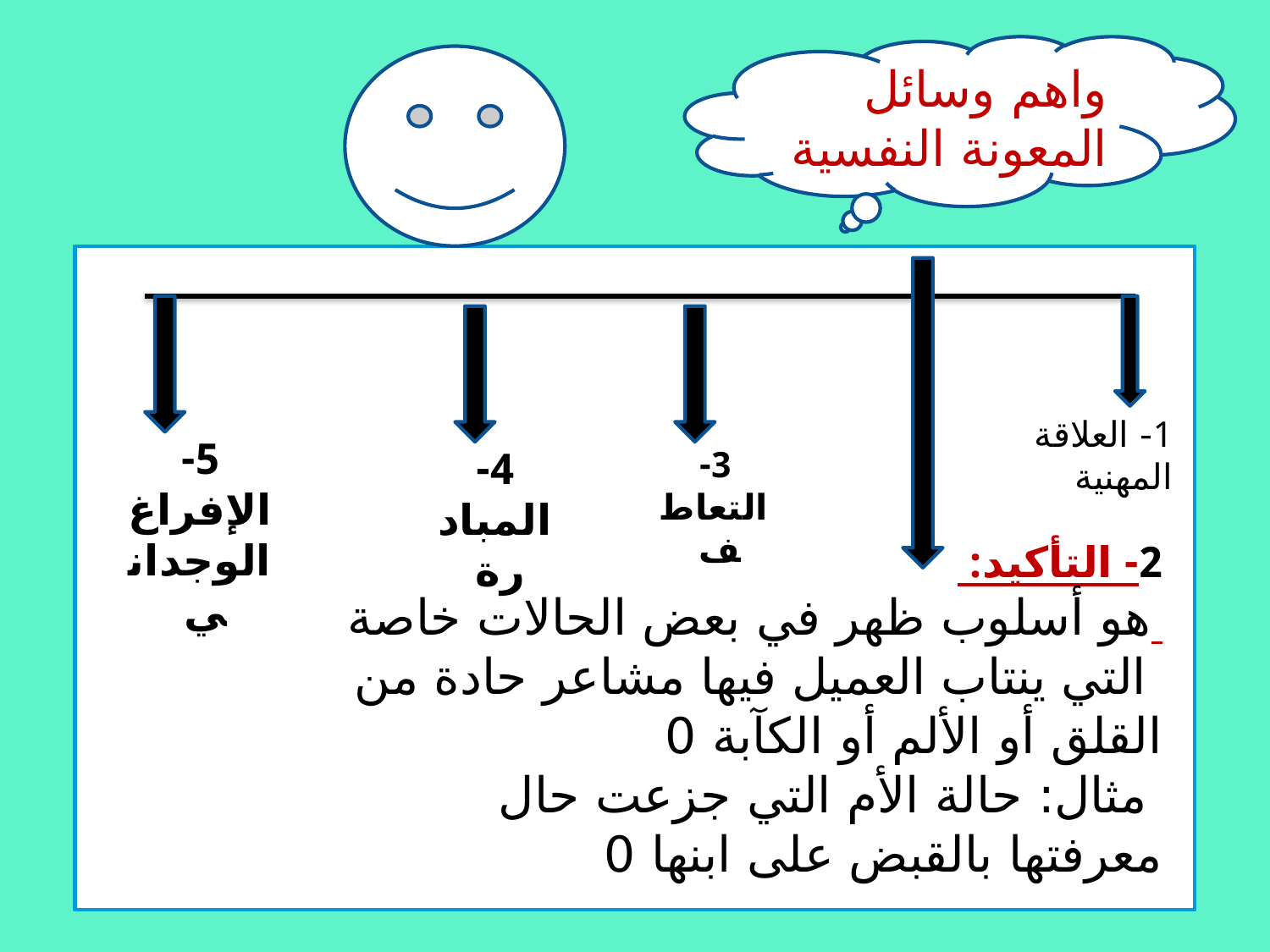

واهم وسائل المعونة النفسية

1- العلاقة المهنية

5- الإفراغ الوجداني
4- المبادرة
3- التعاطف
2- التأكيد:
 هو أسلوب ظهر في بعض الحالات خاصة  التي ينتاب العميل فيها مشاعر حادة من القلق أو الألم أو الكآبة 0
 مثال: حالة الأم التي جزعت حال معرفتها بالقبض على ابنها 0